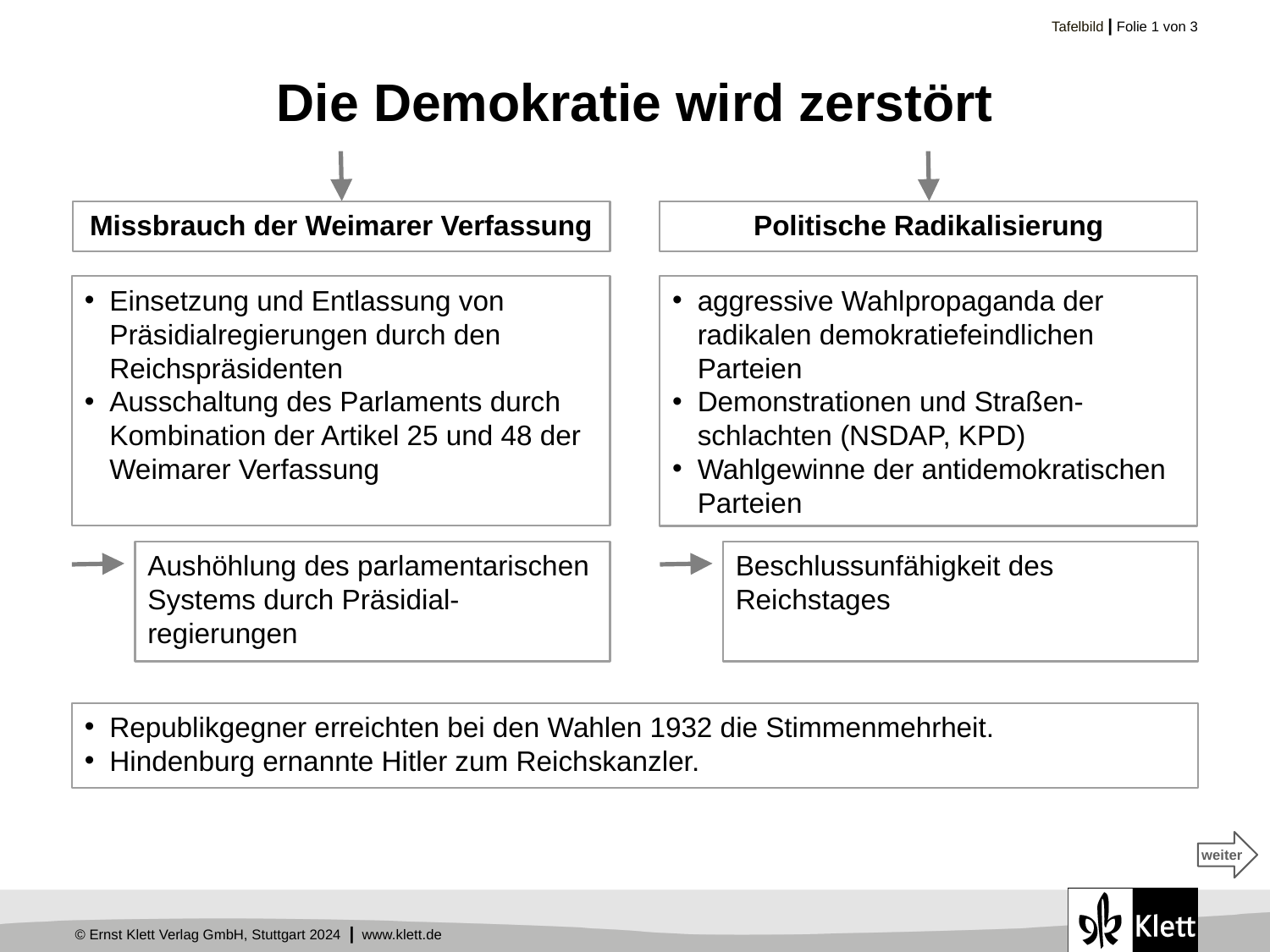

# Die Demokratie wird zerstört
Missbrauch der Weimarer Verfassung
Politische Radikalisierung
Einsetzung und Entlassung von Präsidialregierungen durch den Reichspräsidenten
Ausschaltung des Parlaments durch Kombination der Artikel 25 und 48 der Weimarer Verfassung
aggressive Wahl­propaganda der radikalen demokra­tie­feindlichen Parteien
Demonstrationen und Straßen-schlachten (NSDAP, KPD)
Wahlgewinne der antidemokratischen Parteien
Aushöhlung des parlamentarischen Systems durch Präsidial-regierungen
Beschlussunfähigkeit des Reichstages
Republikgegner erreichten bei den Wahlen 1932 die Stimmenmehrheit.
Hindenburg ernannte Hitler zum Reichskanzler.
weiter